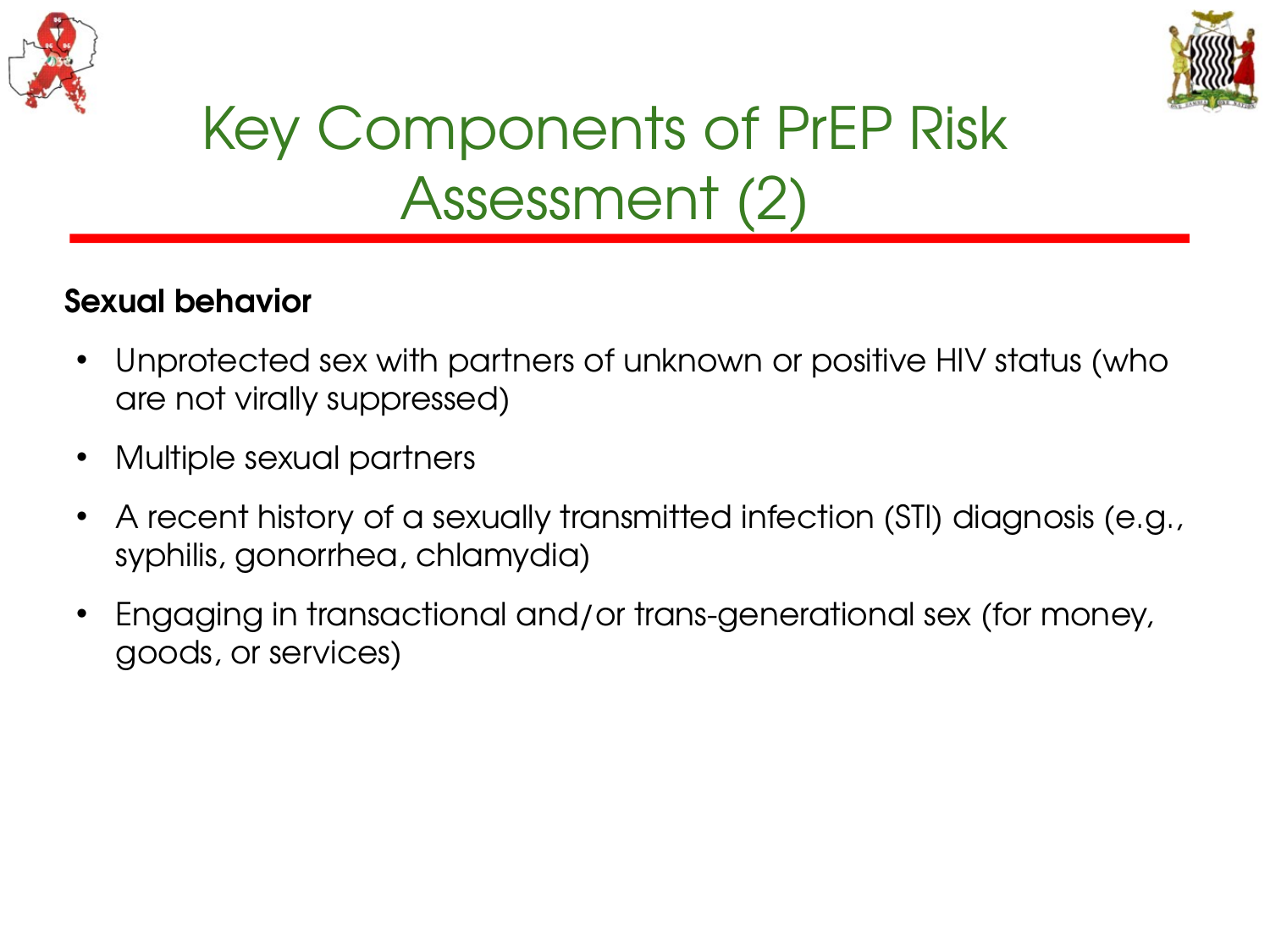

# Key Components of PrEP Risk Assessment (2)
Sexual behavior
Unprotected sex with partners of unknown or positive HIV status (who are not virally suppressed)
Multiple sexual partners
A recent history of a sexually transmitted infection (STI) diagnosis (e.g., syphilis, gonorrhea, chlamydia)
Engaging in transactional and/or trans-generational sex (for money, goods, or services)